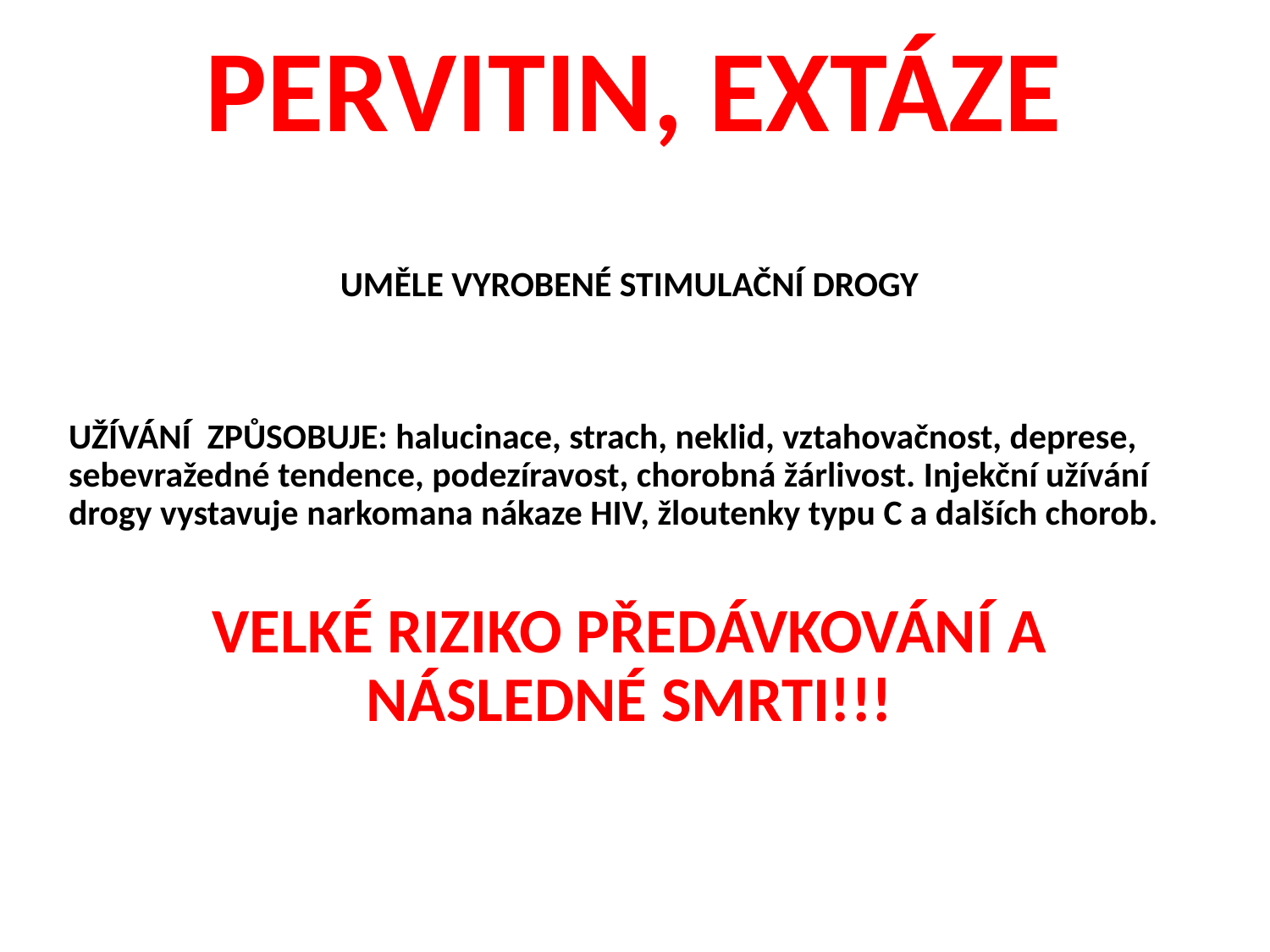

PERVITIN, EXTÁZE
UMĚLE VYROBENÉ STIMULAČNÍ DROGY
UŽÍVÁNÍ  ZPŮSOBUJE: halucinace, strach, neklid, vztahovačnost, deprese, sebevražedné tendence, podezíravost, chorobná žárlivost. Injekční užívání drogy vystavuje narkomana nákaze HIV, žloutenky typu C a dalších chorob.
VELKÉ RIZIKO PŘEDÁVKOVÁNÍ A NÁSLEDNÉ SMRTI!!!